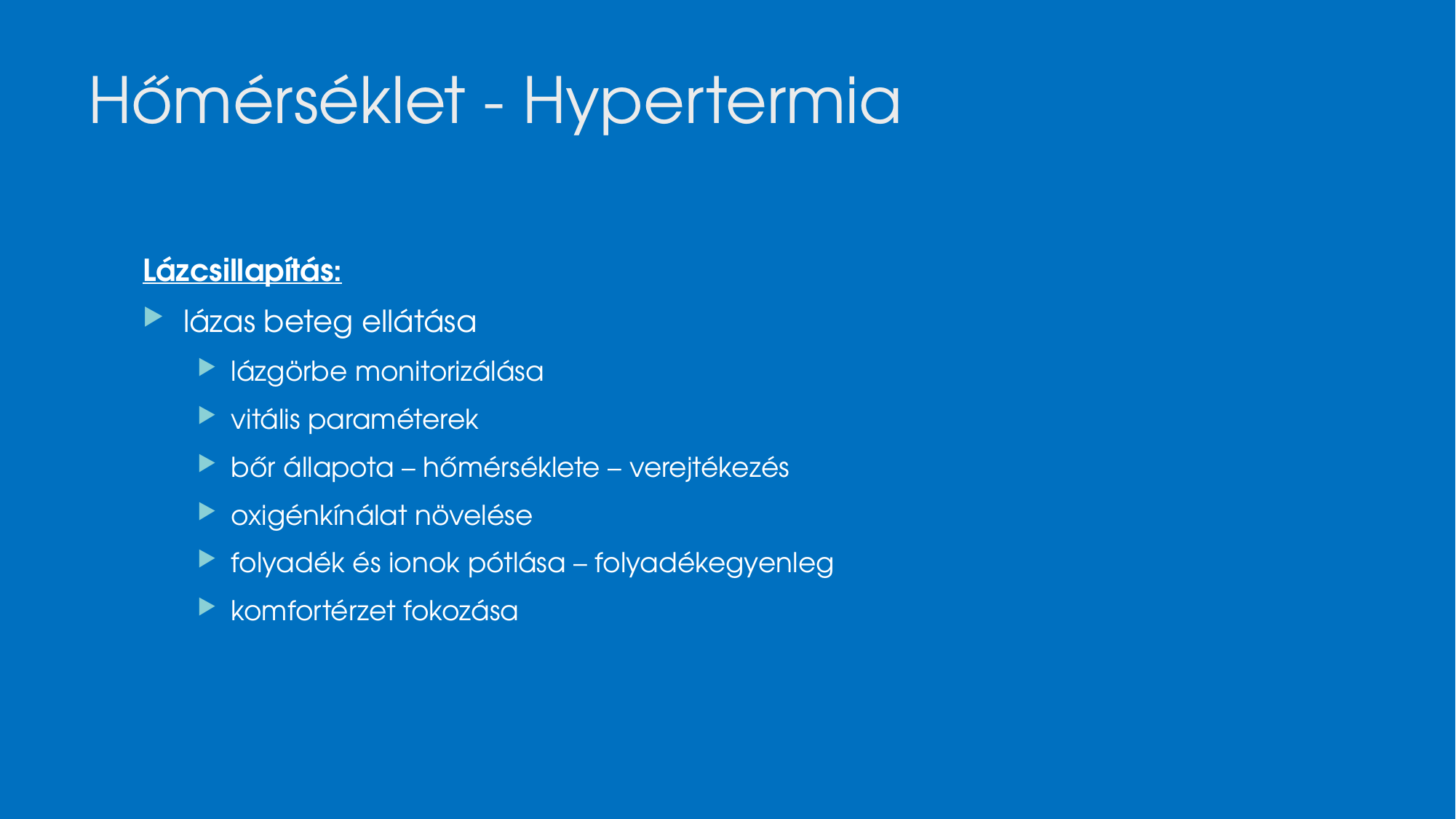

# Hőmérséklet - Hypertermia
Lázcsillapítás:
lázas beteg ellátása
lázgörbe monitorizálása
vitális paraméterek
bőr állapota – hőmérséklete – verejtékezés
oxigénkínálat növelése
folyadék és ionok pótlása – folyadékegyenleg
komfortérzet fokozása